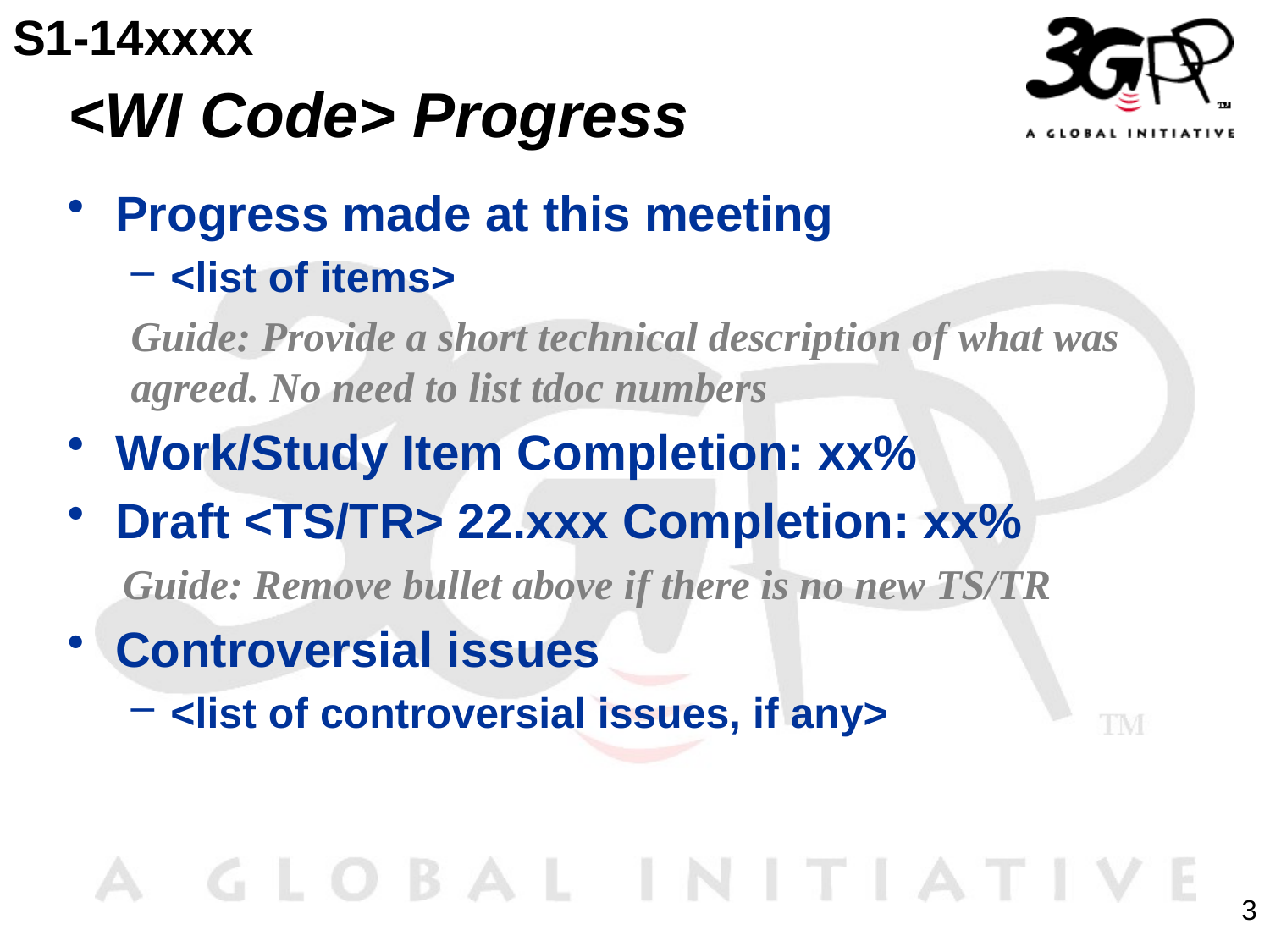

S1-14xxxx
# <WI Code> Progress
Progress made at this meeting
<list of items>
Guide: Provide a short technical description of what was agreed. No need to list tdoc numbers
Work/Study Item Completion: xx%
Draft <TS/TR> 22.xxx Completion: xx%
Guide: Remove bullet above if there is no new TS/TR
Controversial issues
<list of controversial issues, if any>
3